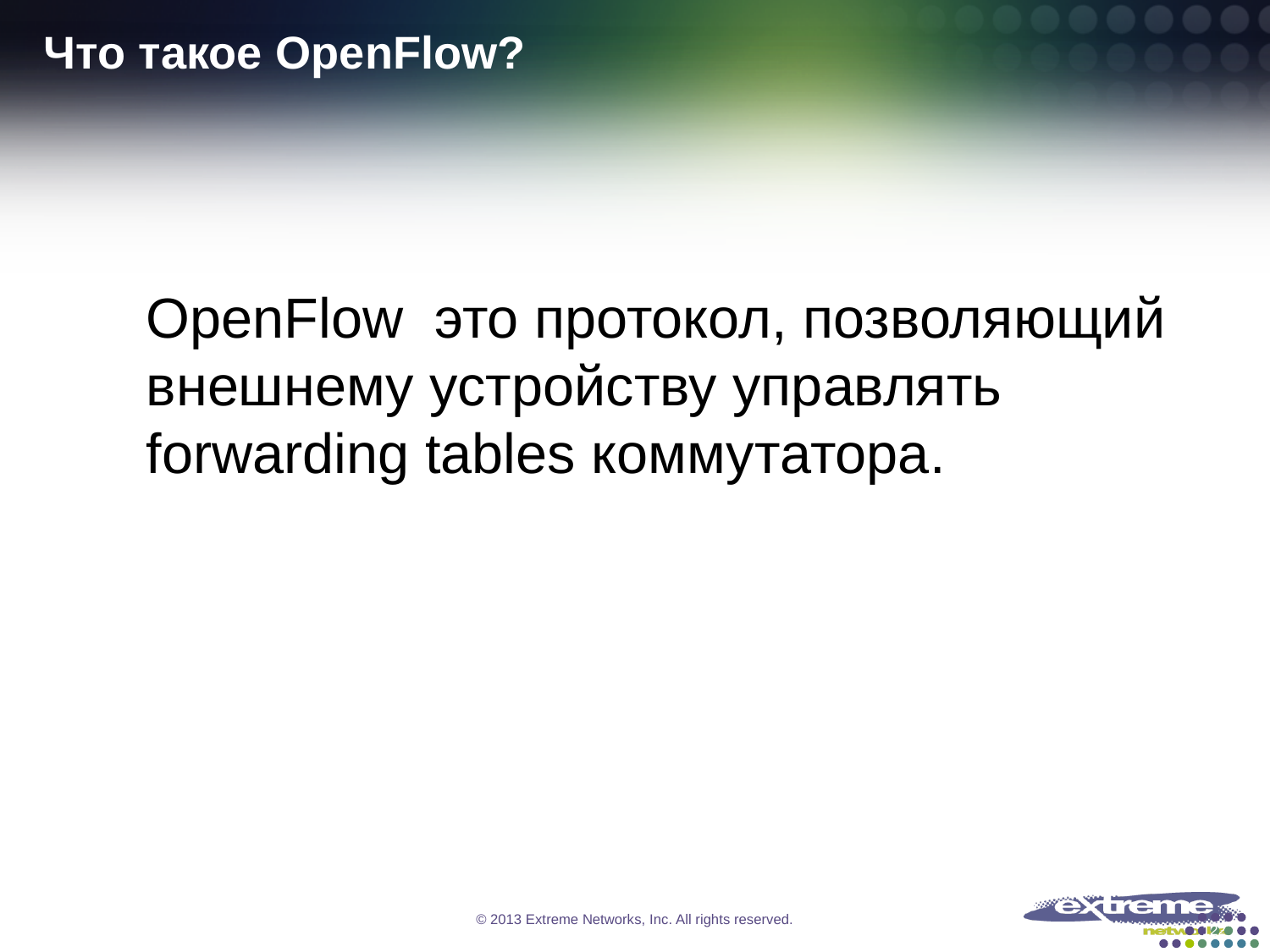

Что такое OpenFlow?

	OpenFlow  это протокол, позволяющий внешнему устройству управлять forwarding tables коммутатора.
122